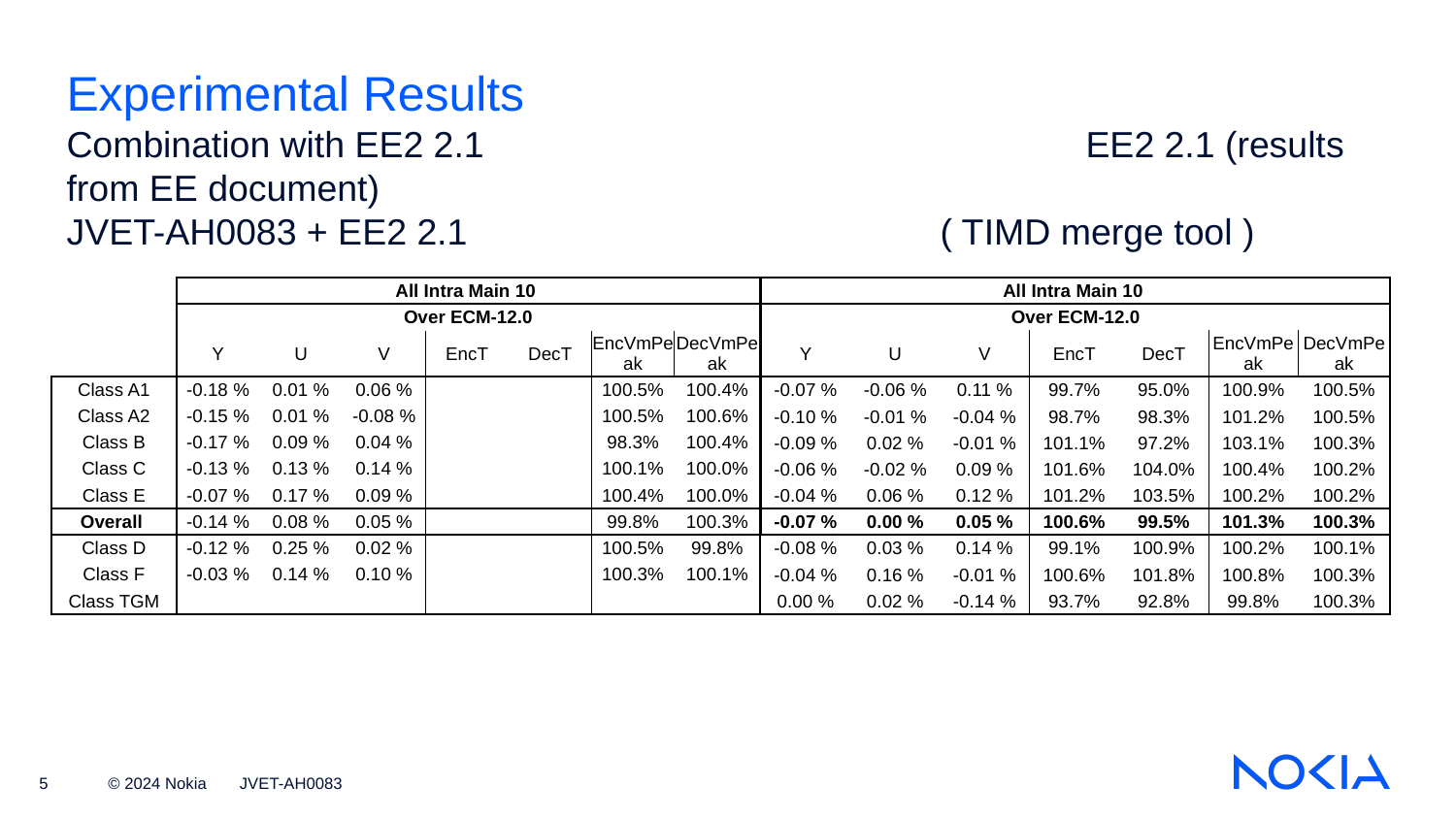

Experimental Results

Combination with EE2 2.1  			 	EE2 2.1 (results from EE document)
JVET-AH0083 + EE2 2.1				( TIMD merge tool )
|  | All Intra Main 10 |  |  |  |  |  |  |
| --- | --- | --- | --- | --- | --- | --- | --- |
|  | Over ECM-12.0 |  |  |  |  |  |  |
|  | Y | U | V | EncT | DecT | EncVmPeak | DecVmPeak |
| Class A1 | -0.18 % | 0.01 % | 0.06 % |  |  | 100.5% | 100.4% |
| Class A2 | -0.15 % | 0.01 % | -0.08 % |  |  | 100.5% | 100.6% |
| Class B | -0.17 % | 0.09 % | 0.04 % |  |  | 98.3% | 100.4% |
| Class C | -0.13 % | 0.13 % | 0.14 % |  |  | 100.1% | 100.0% |
| Class E | -0.07 % | 0.17 % | 0.09 % |  |  | 100.4% | 100.0% |
| Overall | -0.14 % | 0.08 % | 0.05 % |  |  | 99.8% | 100.3% |
| Class D | -0.12 % | 0.25 % | 0.02 % |  |  | 100.5% | 99.8% |
| Class F | -0.03 % | 0.14 % | 0.10 % |  |  | 100.3% | 100.1% |
| Class TGM |  |  |  |  |  |  |  |
| All Intra Main 10 |  |  |  |  |  |  |
| --- | --- | --- | --- | --- | --- | --- |
| Over ECM-12.0 |  |  |  |  |  |  |
| Y | U | V | EncT | DecT | EncVmPeak | DecVmPeak |
| -0.07 % | -0.06 % | 0.11 % | 99.7% | 95.0% | 100.9% | 100.5% |
| -0.10 % | -0.01 % | -0.04 % | 98.7% | 98.3% | 101.2% | 100.5% |
| -0.09 % | 0.02 % | -0.01 % | 101.1% | 97.2% | 103.1% | 100.3% |
| -0.06 % | -0.02 % | 0.09 % | 101.6% | 104.0% | 100.4% | 100.2% |
| -0.04 % | 0.06 % | 0.12 % | 101.2% | 103.5% | 100.2% | 100.2% |
| -0.07 % | 0.00 % | 0.05 % | 100.6% | 99.5% | 101.3% | 100.3% |
| -0.08 % | 0.03 % | 0.14 % | 99.1% | 100.9% | 100.2% | 100.1% |
| -0.04 % | 0.16 % | -0.01 % | 100.6% | 101.8% | 100.8% | 100.3% |
| 0.00 % | 0.02 % | -0.14 % | 93.7% | 92.8% | 99.8% | 100.3% |
JVET-AH0083